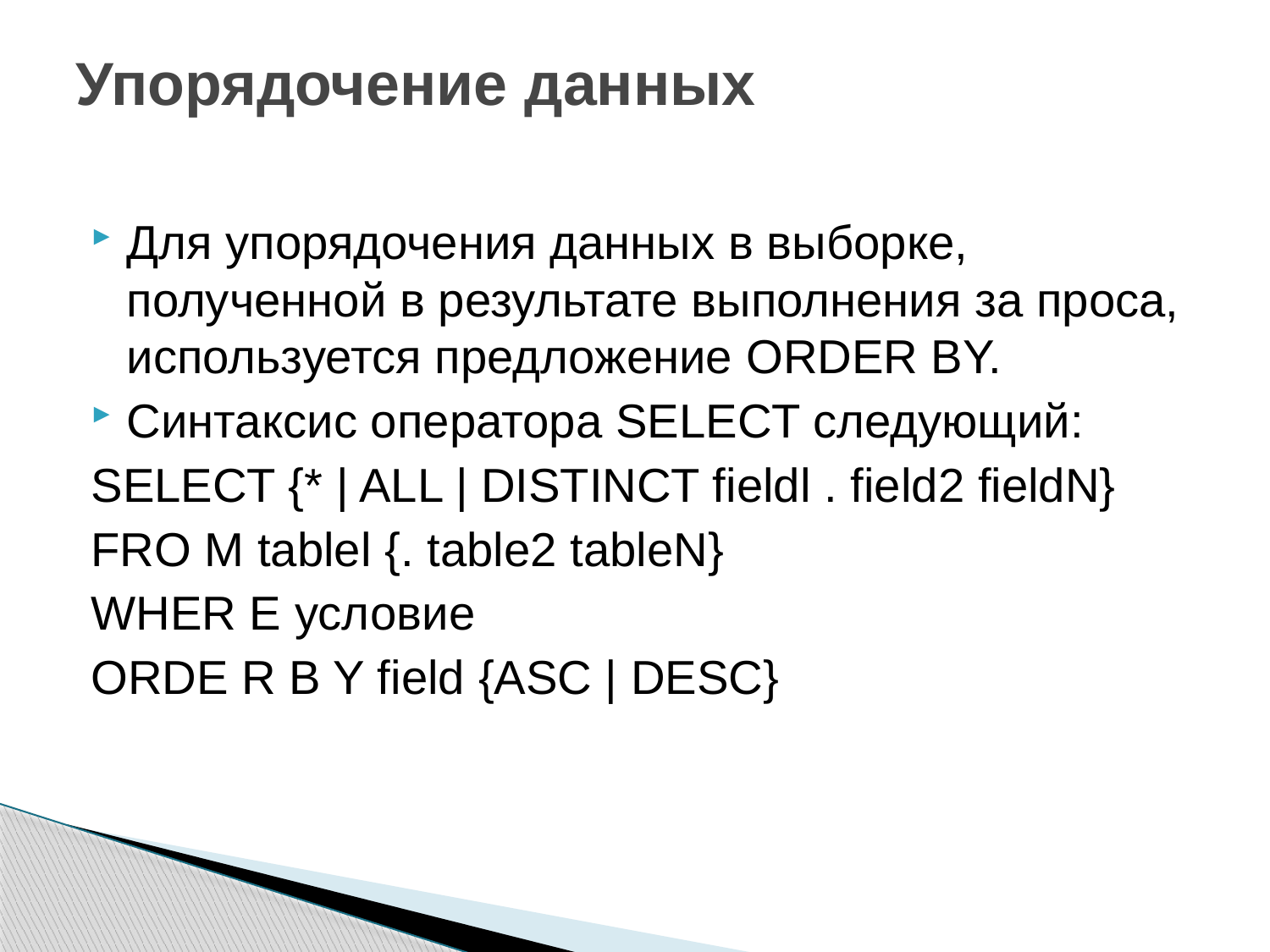

# Упорядочение данных
Для упорядочения данных в выборке, полученной в результате выполнения за­ проса, используется предложение ORDER BY.
Синтаксис оператора SELECT следующий:
SELECT {* | ALL | DISTINCT fieldl . field2 fieldN}
FRO M tablel {. table2 tableN}
WHER E условие
ORDE R B Y field {ASC | DESC}